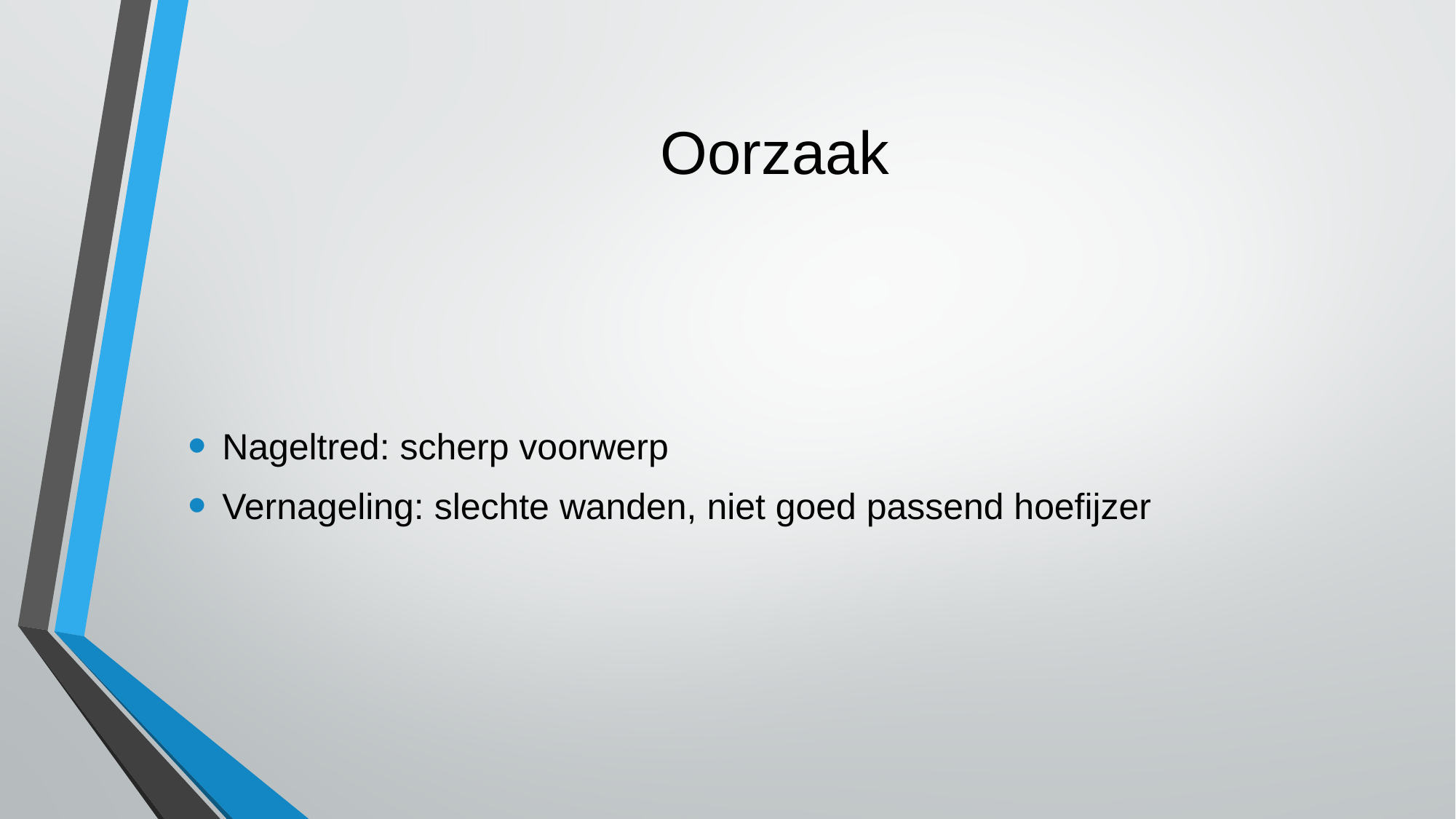

# Oorzaak
Nageltred: scherp voorwerp
Vernageling: slechte wanden, niet goed passend hoefijzer